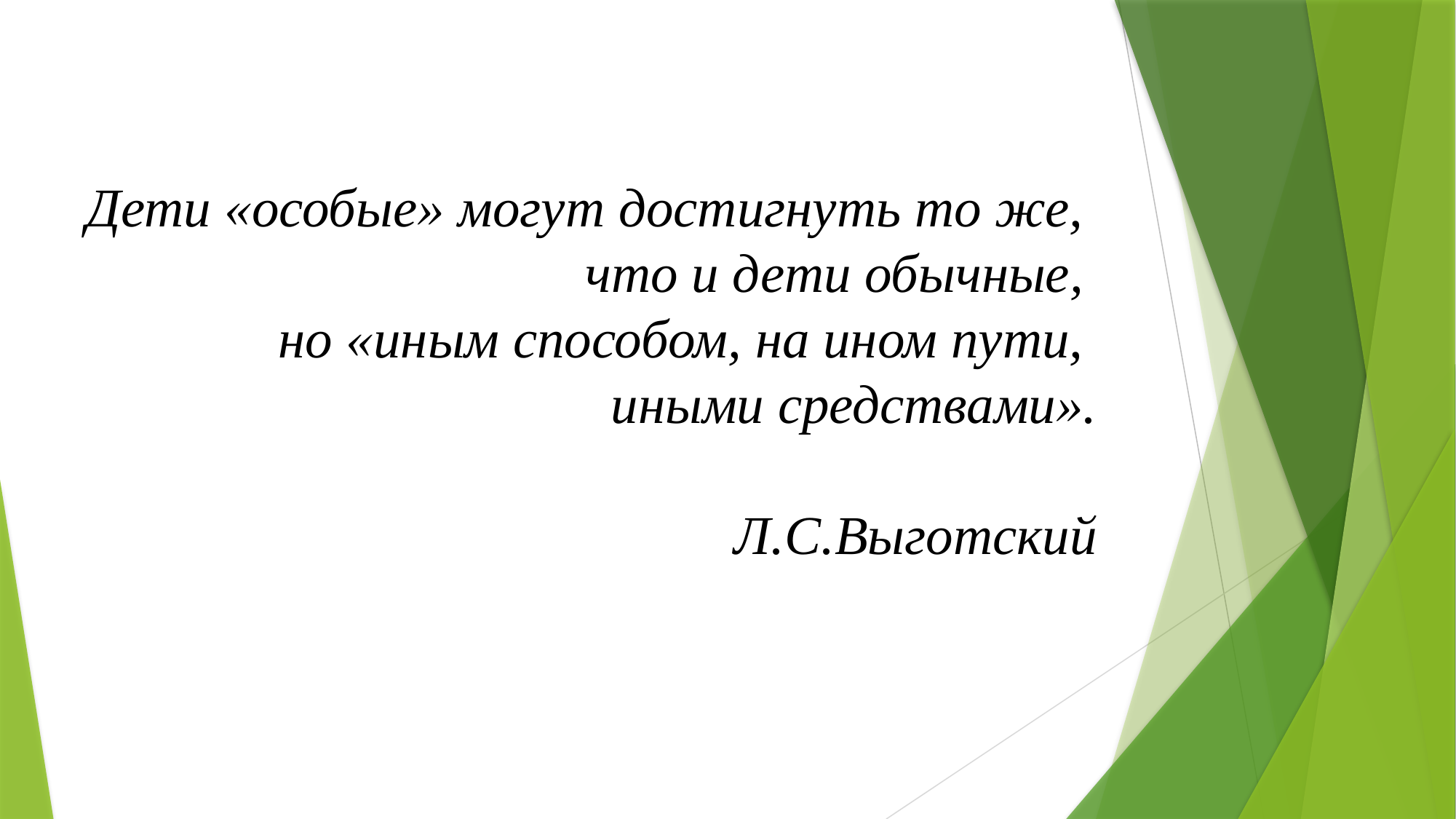

# Дети «особые» могут достигнуть то же, что и дети обычные, но «иным способом, на ином пути, иными средствами». Л.С.Выготский